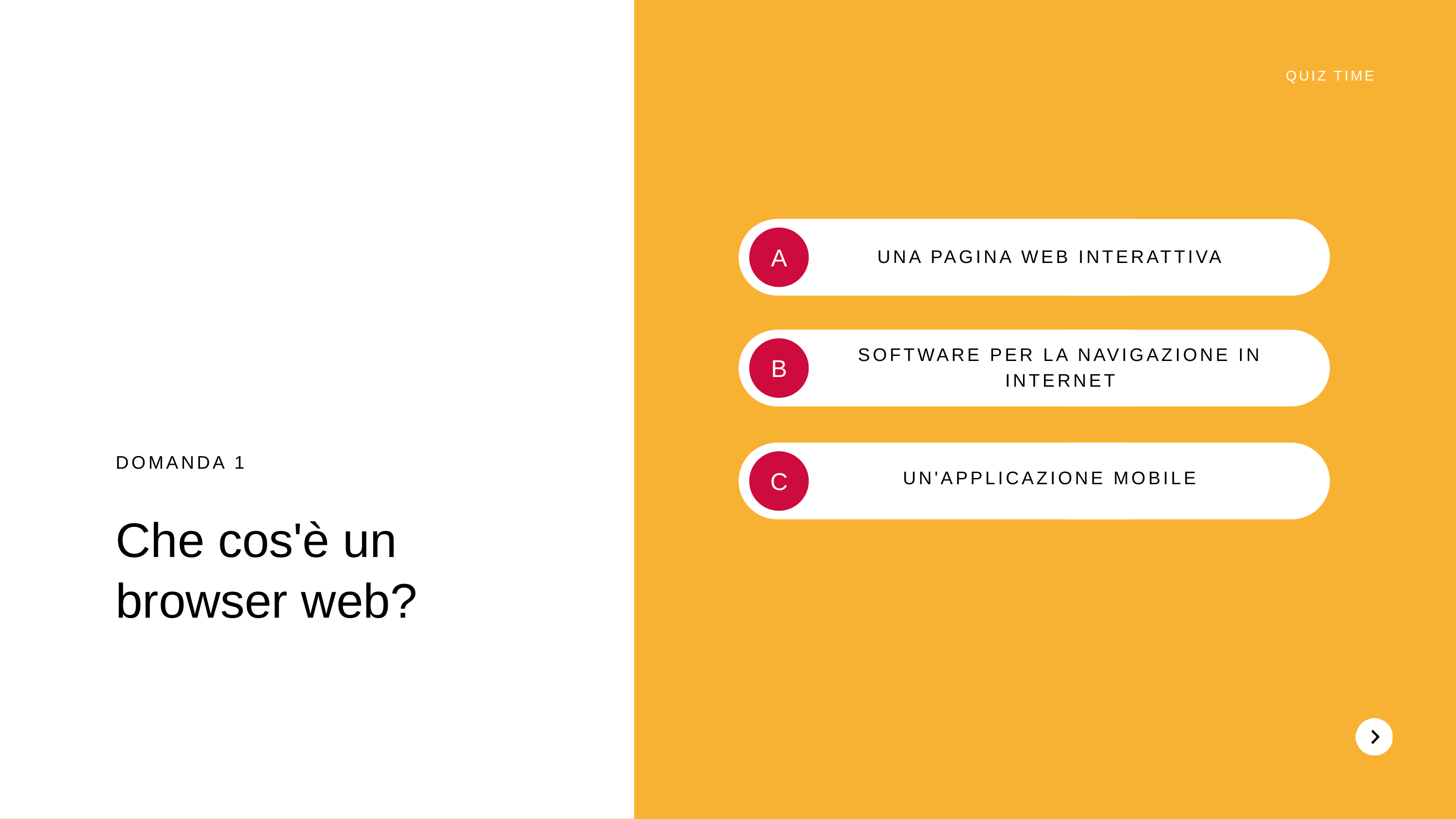

QUIZ TIME

A
UNA PAGINA WEB INTERATTIVA

SOFTWARE PER LA NAVIGAZIONE IN INTERNET
B

DOMANDA 1
Che cos'è un browser web?

C
UN'APPLICAZIONE MOBILE